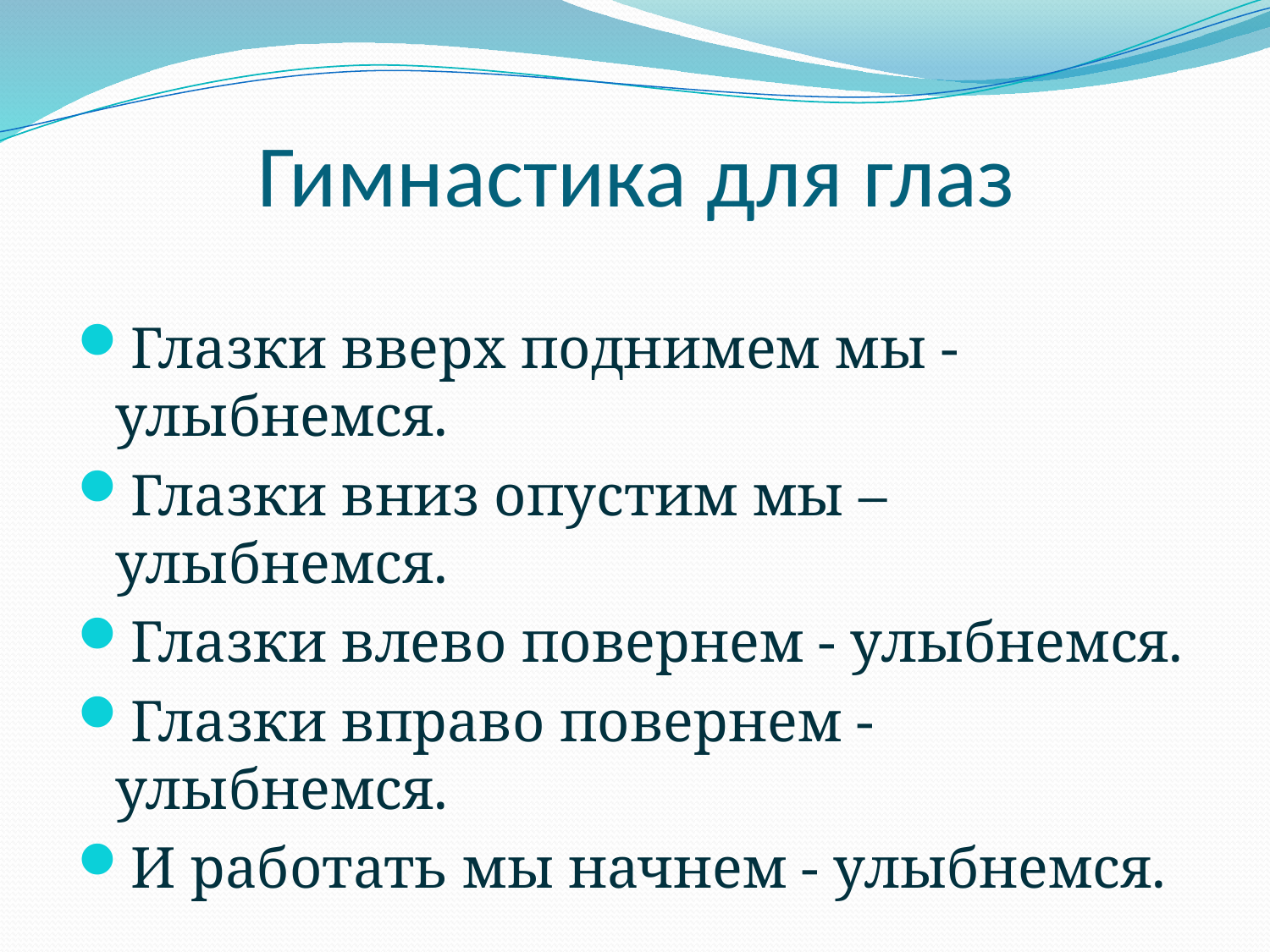

# Гимнастика для глаз
Глазки вверх поднимем мы -улыбнемся.
Глазки вниз опустим мы – улыбнемся.
Глазки влево повернем - улыбнемся.
Глазки вправо повернем - улыбнемся.
И работать мы начнем - улыбнемся.